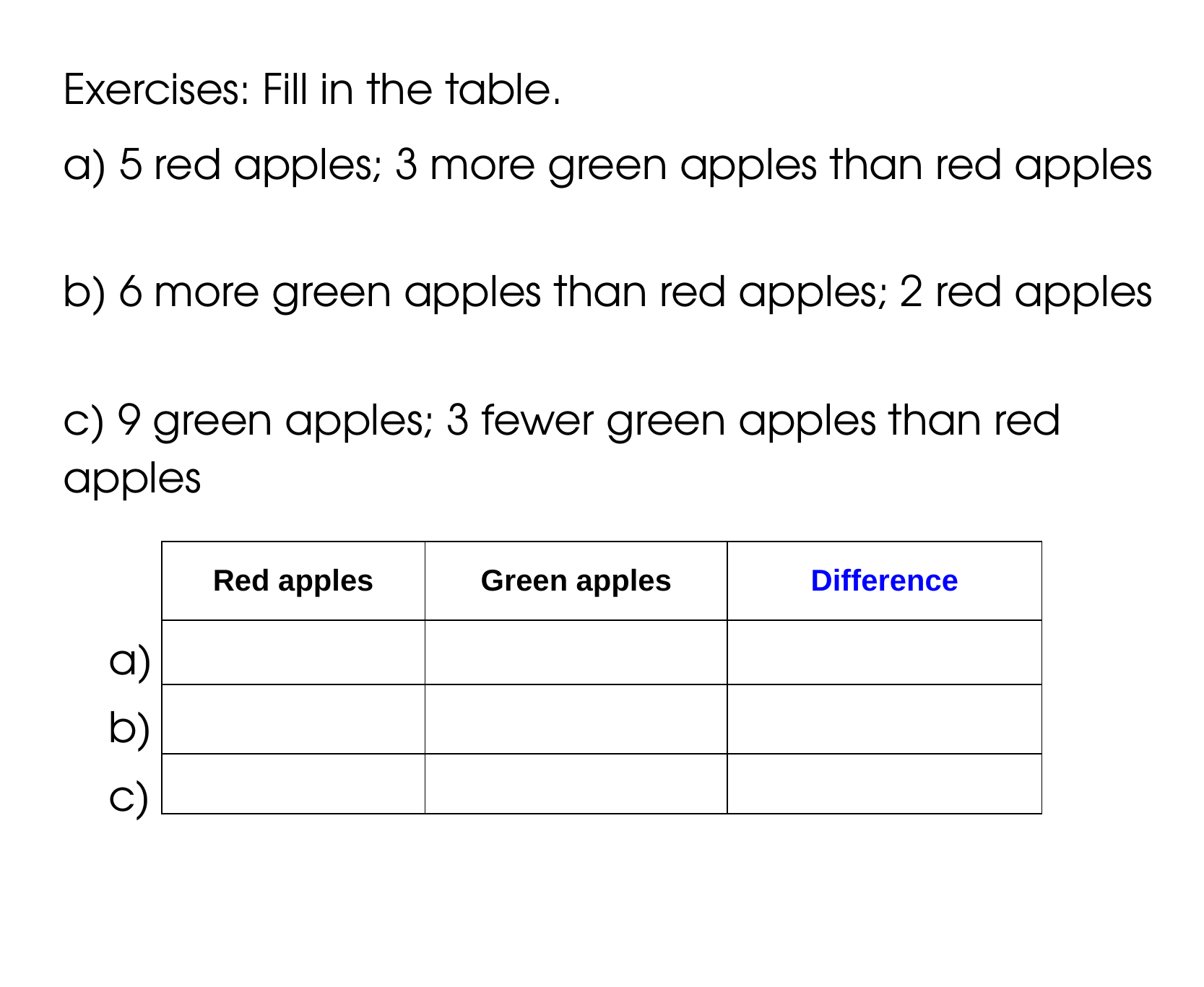

Exercises: Fill in the table.
a) 5 red apples; 3 more green apples than red apples
b) 6 more green apples than red apples; 2 red apples
c) 9 green apples; 3 fewer green apples than red apples
| Red apples | Green apples | Difference |
| --- | --- | --- |
|  |  |  |
|  |  |  |
|  |  |  |
a)
b)
c)